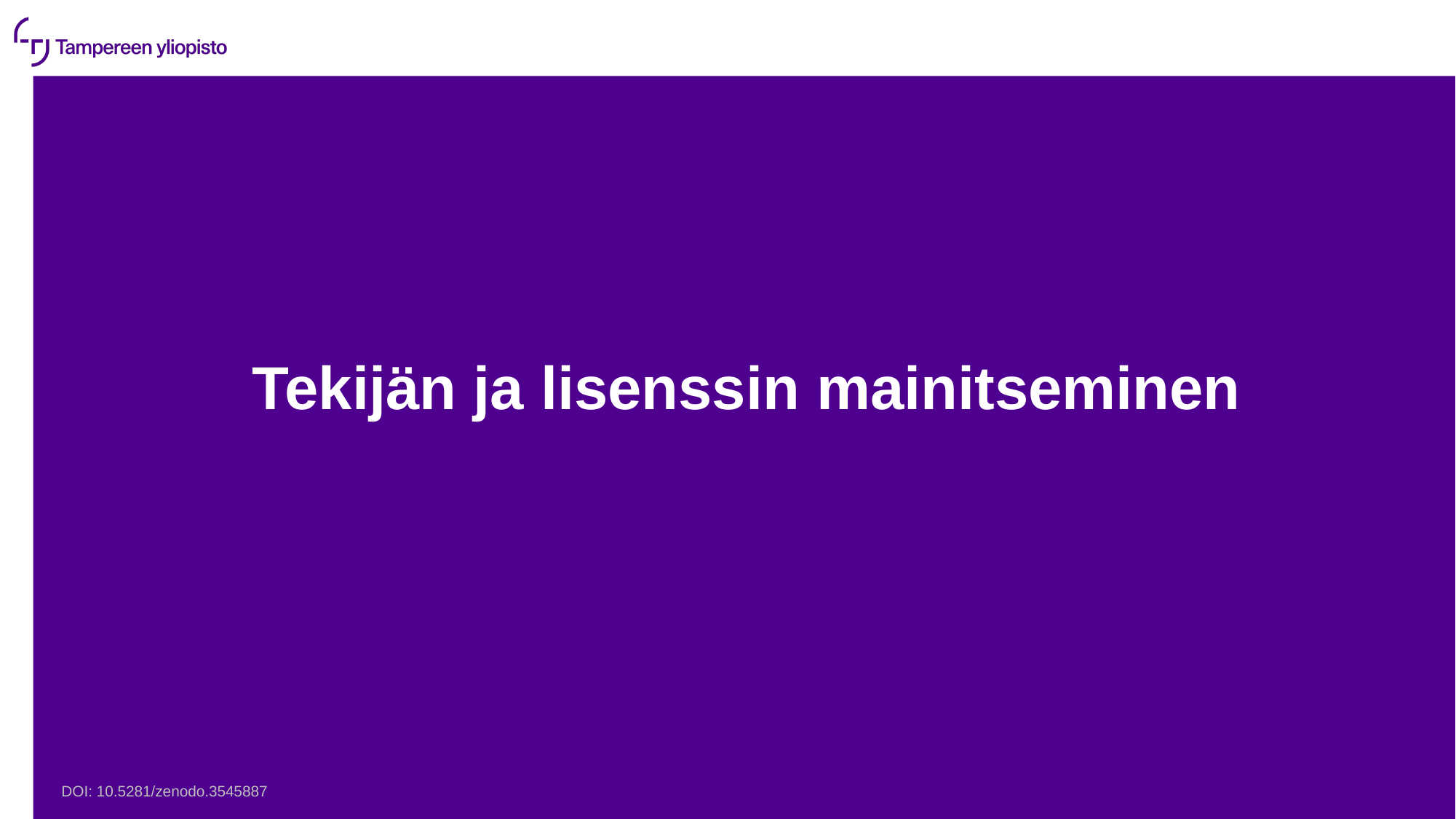

# Tekijän ja lisenssin mainitseminen
DOI: 10.5281/zenodo.3545887